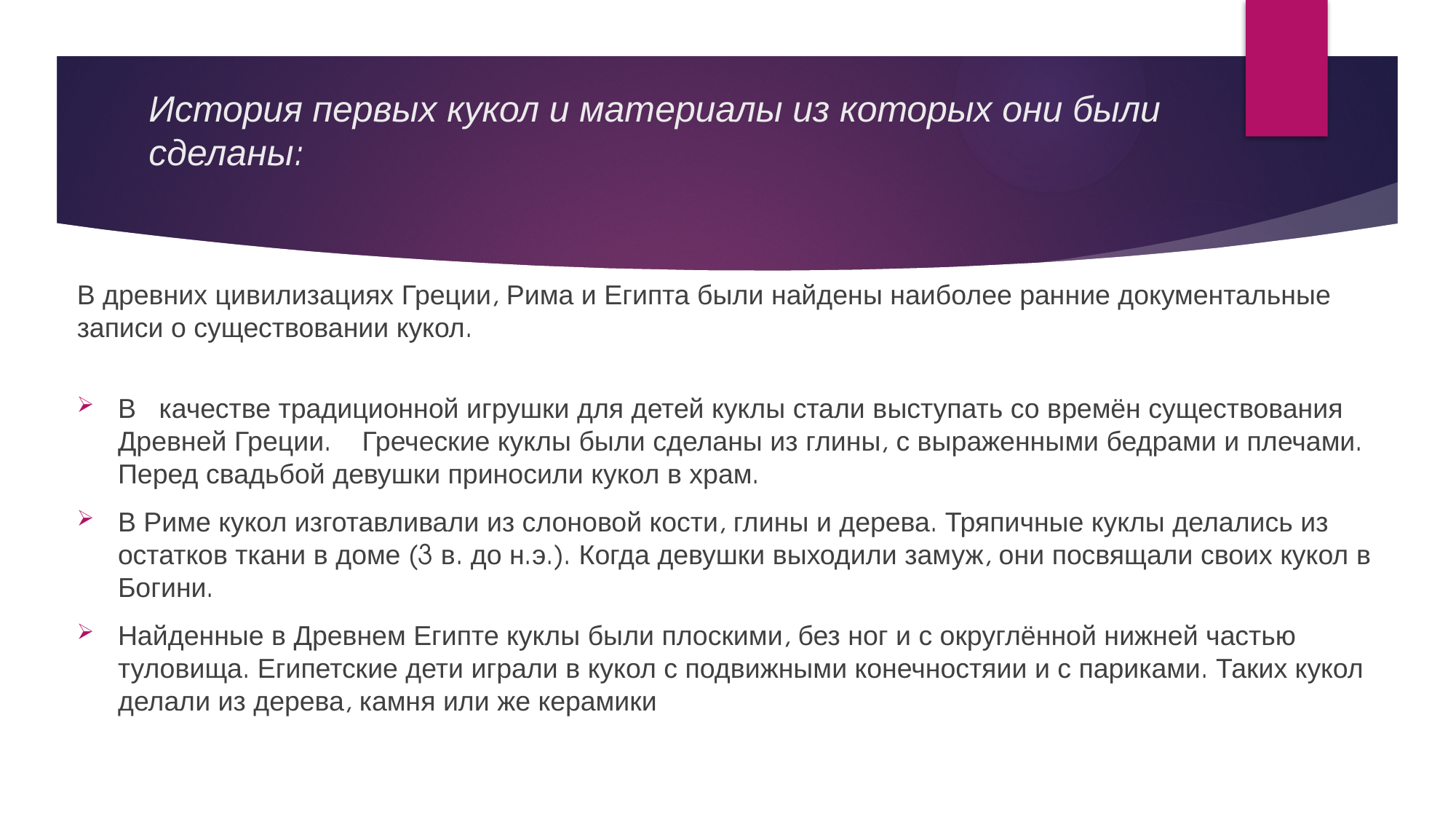

# История первых кукол и материалы из которых они были сделаны:
В древних цивилизациях Греции, Рима и Египта были найдены наиболее ранние документальные записи о существовании кукол.
В   качестве традиционной игрушки для детей куклы стали выступать со времён существования Древней Греции.    Греческие куклы были сделаны из глины, с выраженными бедрами и плечами. Перед свадьбой девушки приносили кукол в храм.
В Риме кукол изготавливали из слоновой кости, глины и дерева. Тряпичные куклы делались из остатков ткани в доме (3 в. до н.э.). Когда девушки выходили замуж, они посвящали своих кукол в Богини.
Найденные в Древнем Египте куклы были плоскими, без ног и с округлённой нижней частью туловища. Египетские дети играли в кукол с подвижными конечностяии и с париками. Таких кукол делали из дерева, камня или же керамики